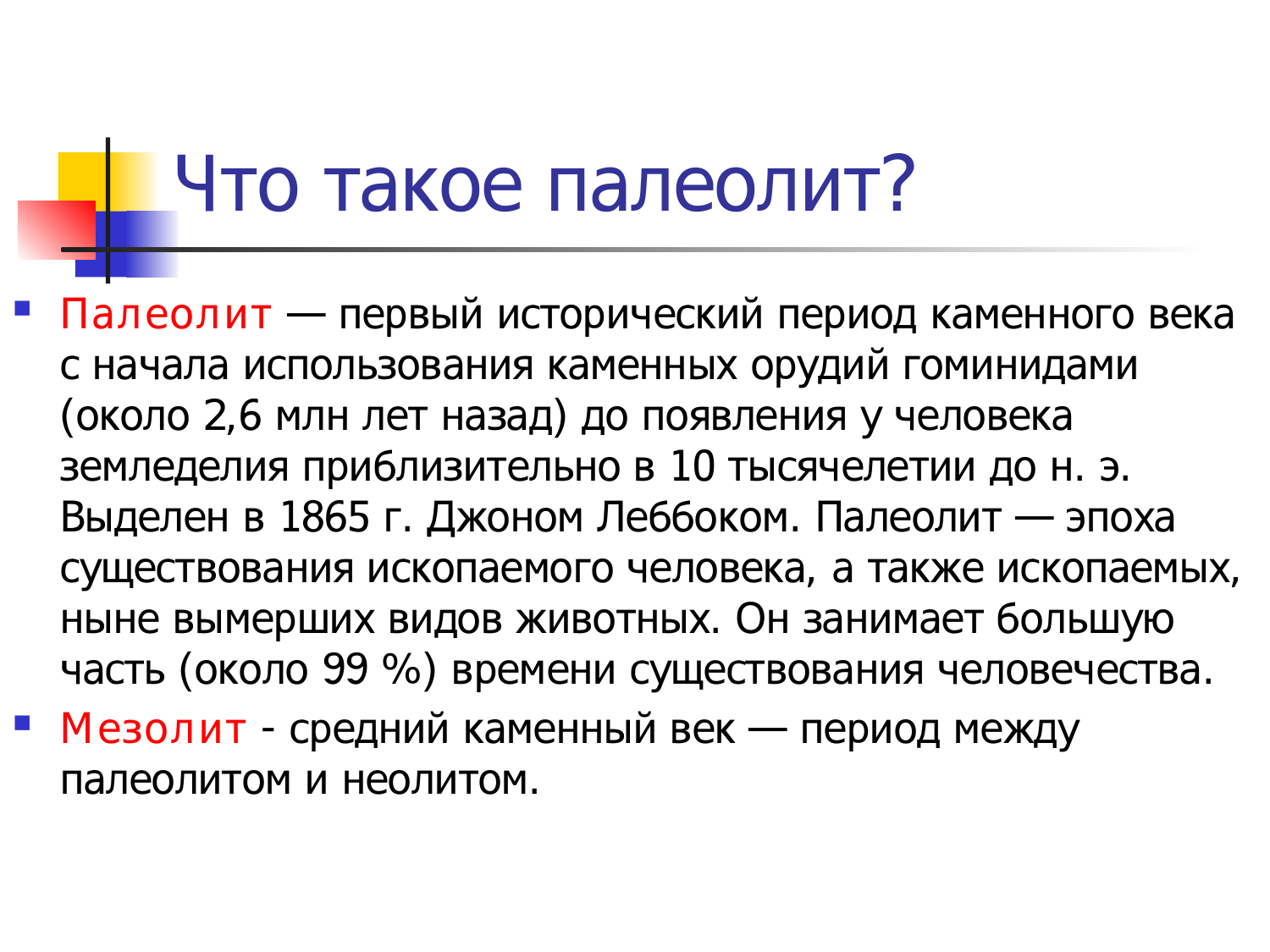

# Что такое палеолит?
Палеолит — первый исторический период каменного века с начала использования каменных орудий гоминидами (около 2,6 млн лет назад) до появления у человека земледелия приблизительно в 10 тысячелетии до н. э. Выделен в 1865 г. Джоном Леббоком. Палеолит — эпоха существования ископаемого человека, а также ископаемых, ныне вымерших видов животных. Он занимает большую часть (около 99 %) времени существования человечества.
Мезолит - средний каменный век — период между палеолитом и неолитом.